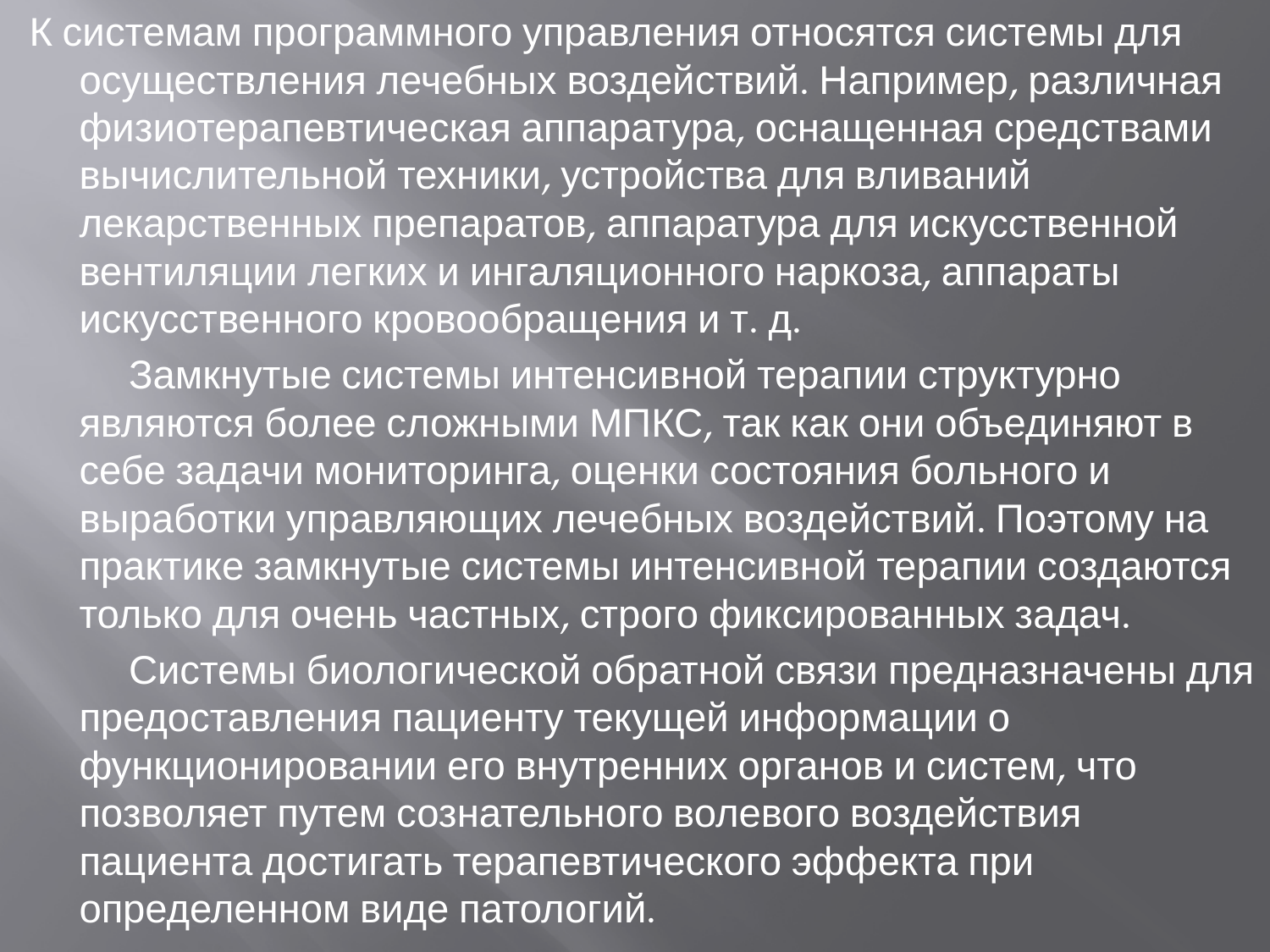

К системам программного управления относятся системы для осуществления лечебных воздействий. Например, различная физиотерапевтическая аппаратура, оснащенная средствами вычислительной техники, устройства для вливаний лекарственных препаратов, аппаратура для искусственной вентиляции легких и ингаляционного наркоза, аппараты искусственного кровообращения и т. д.
          Замкнутые системы интенсивной терапии структурно являются более сложными МПКС, так как они объединяют в себе задачи мониторинга, оценки состояния больного и выработки управляющих лечебных воздействий. Поэтому на практике замкнутые системы интенсивной терапии создаются только для очень частных, строго фиксированных задач.
          Системы биологической обратной связи предназначены для предоставления пациенту текущей информации о функционировании его внутренних органов и систем, что позволяет путем сознательного волевого воздействия пациента достигать терапевтического эффекта при определенном виде патологий.